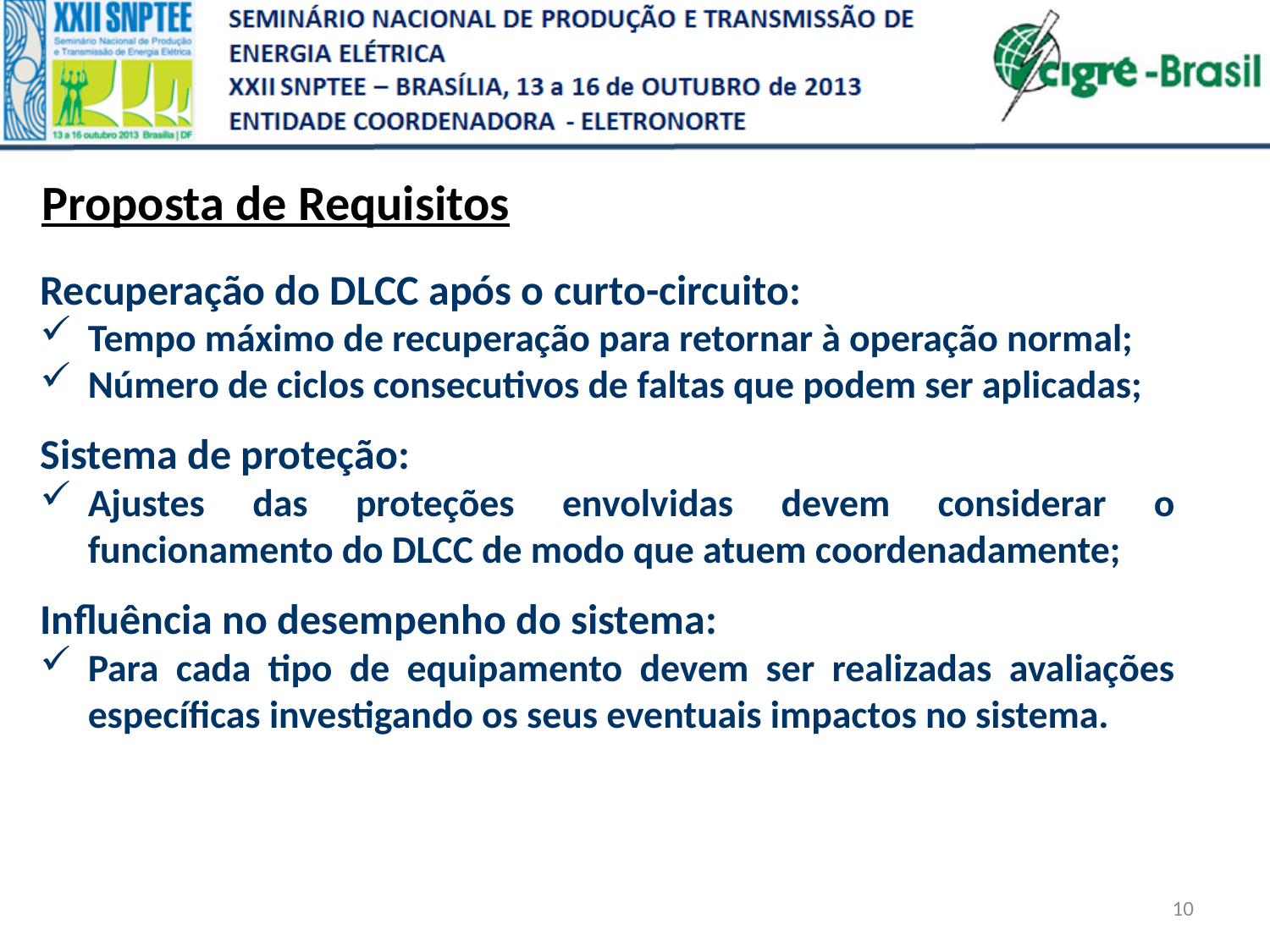

Proposta de Requisitos
Recuperação do DLCC após o curto-circuito:
Tempo máximo de recuperação para retornar à operação normal;
Número de ciclos consecutivos de faltas que podem ser aplicadas;
Sistema de proteção:
Ajustes das proteções envolvidas devem considerar o funcionamento do DLCC de modo que atuem coordenadamente;
Influência no desempenho do sistema:
Para cada tipo de equipamento devem ser realizadas avaliações específicas investigando os seus eventuais impactos no sistema.
10